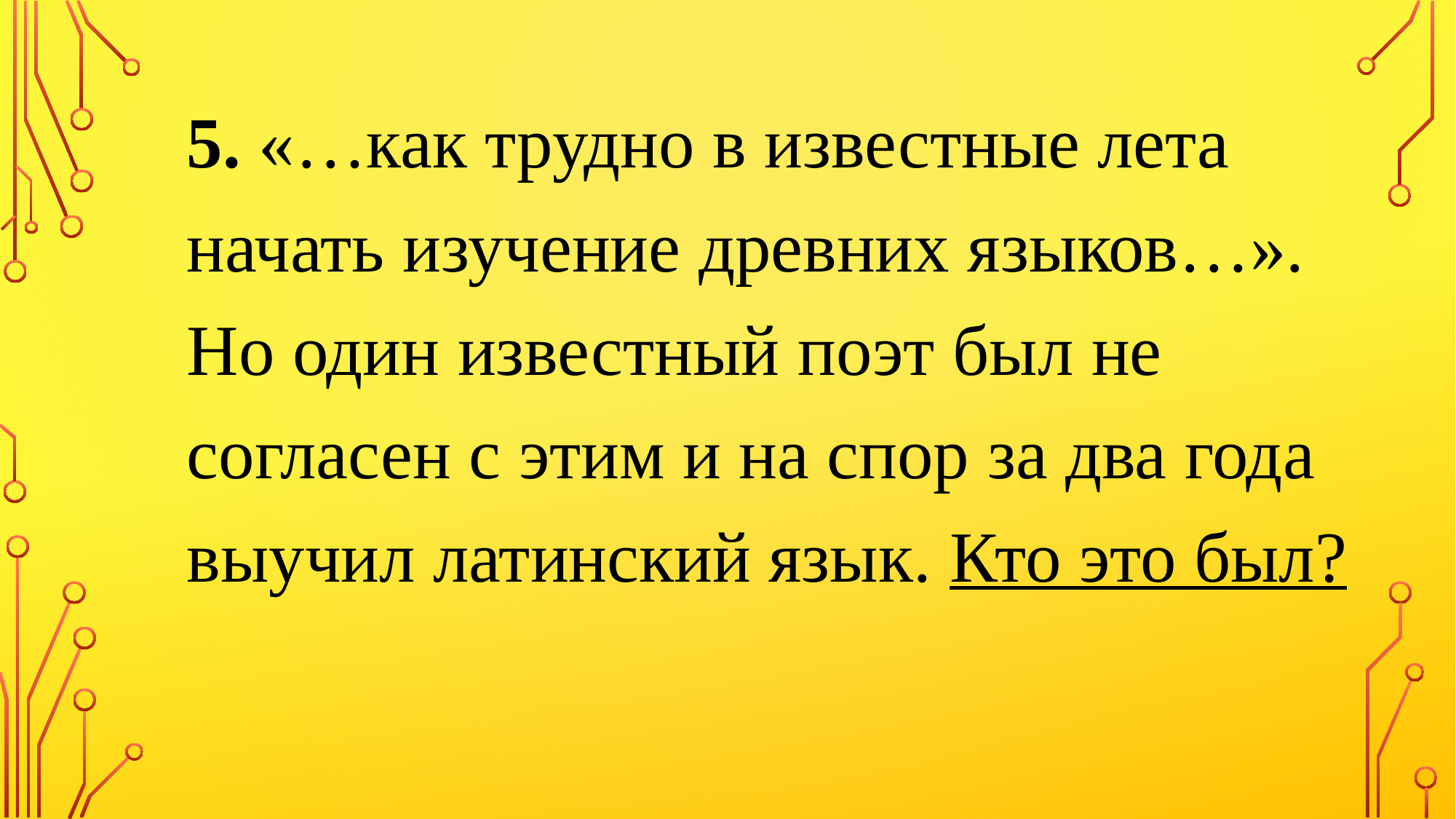

5. «…как трудно в известные лета начать изучение древних языков…». Но один известный поэт был не согласен с этим и на спор за два года выучил латинский язык. Кто это был?